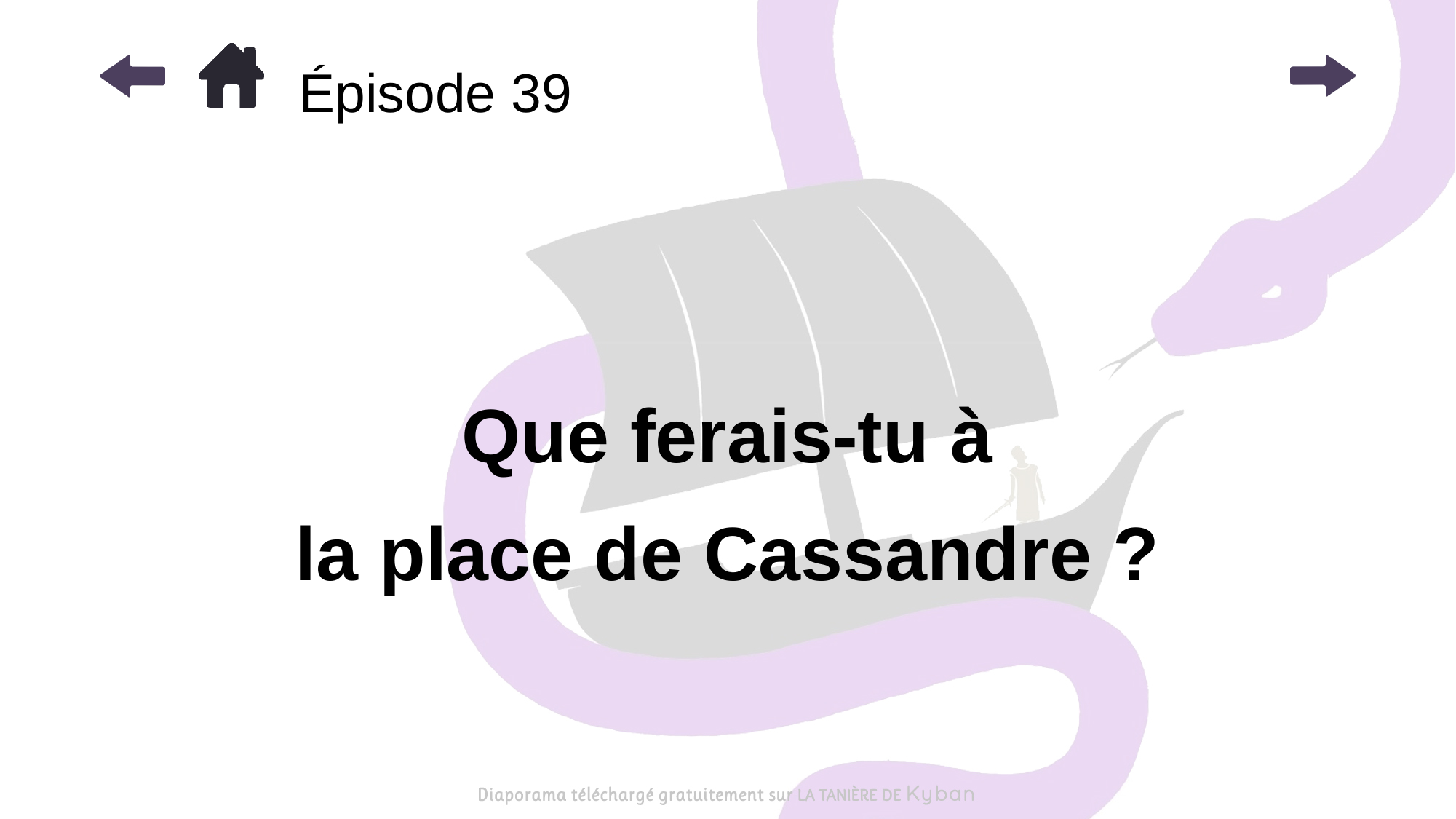

# Épisode 39
Que ferais-tu à
la place de Cassandre ?